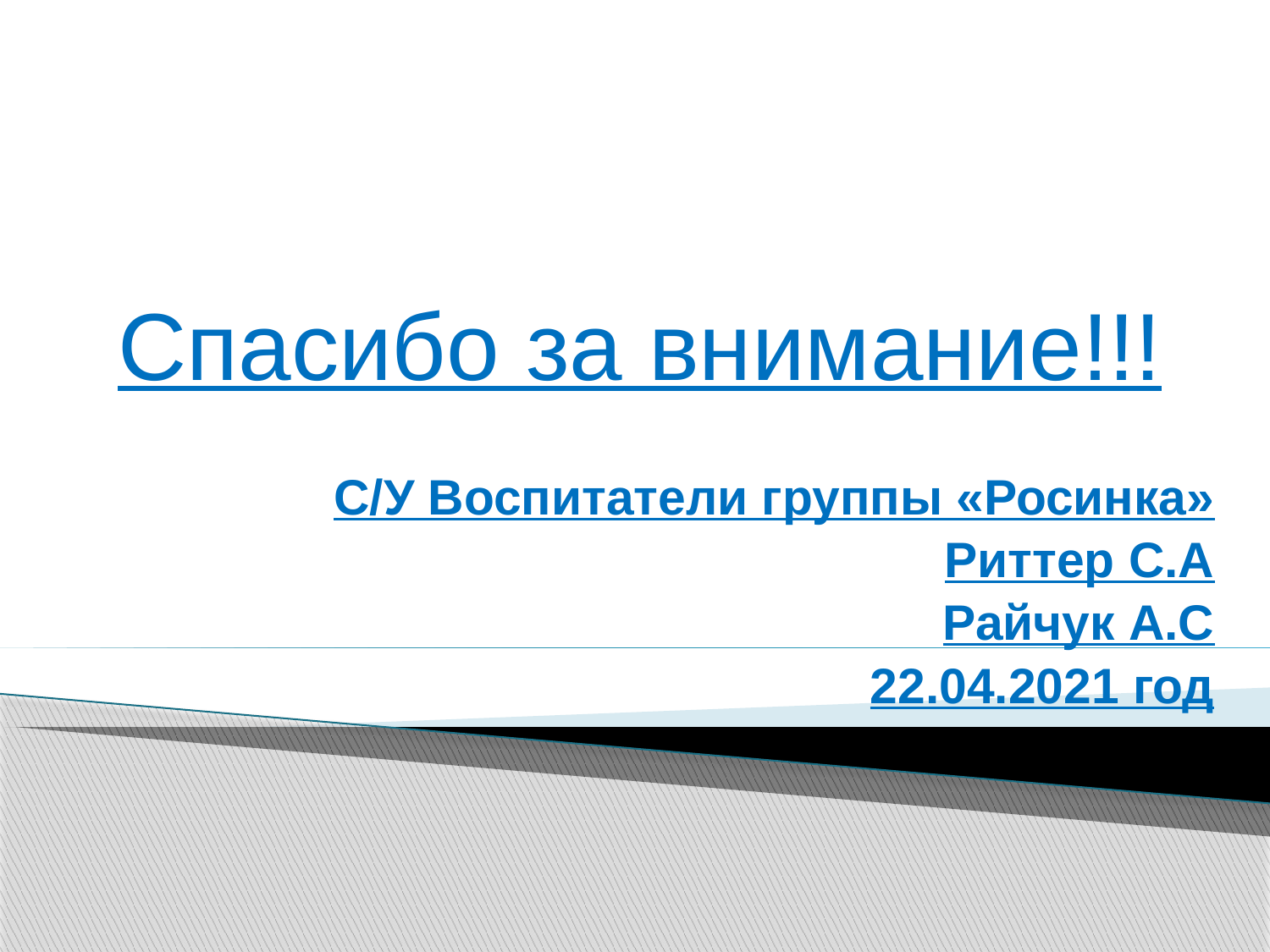

# Спасибо за внимание!!!

С/У Воспитатели группы «Росинка»
Риттер С.А
Райчук А.С
22.04.2021 год